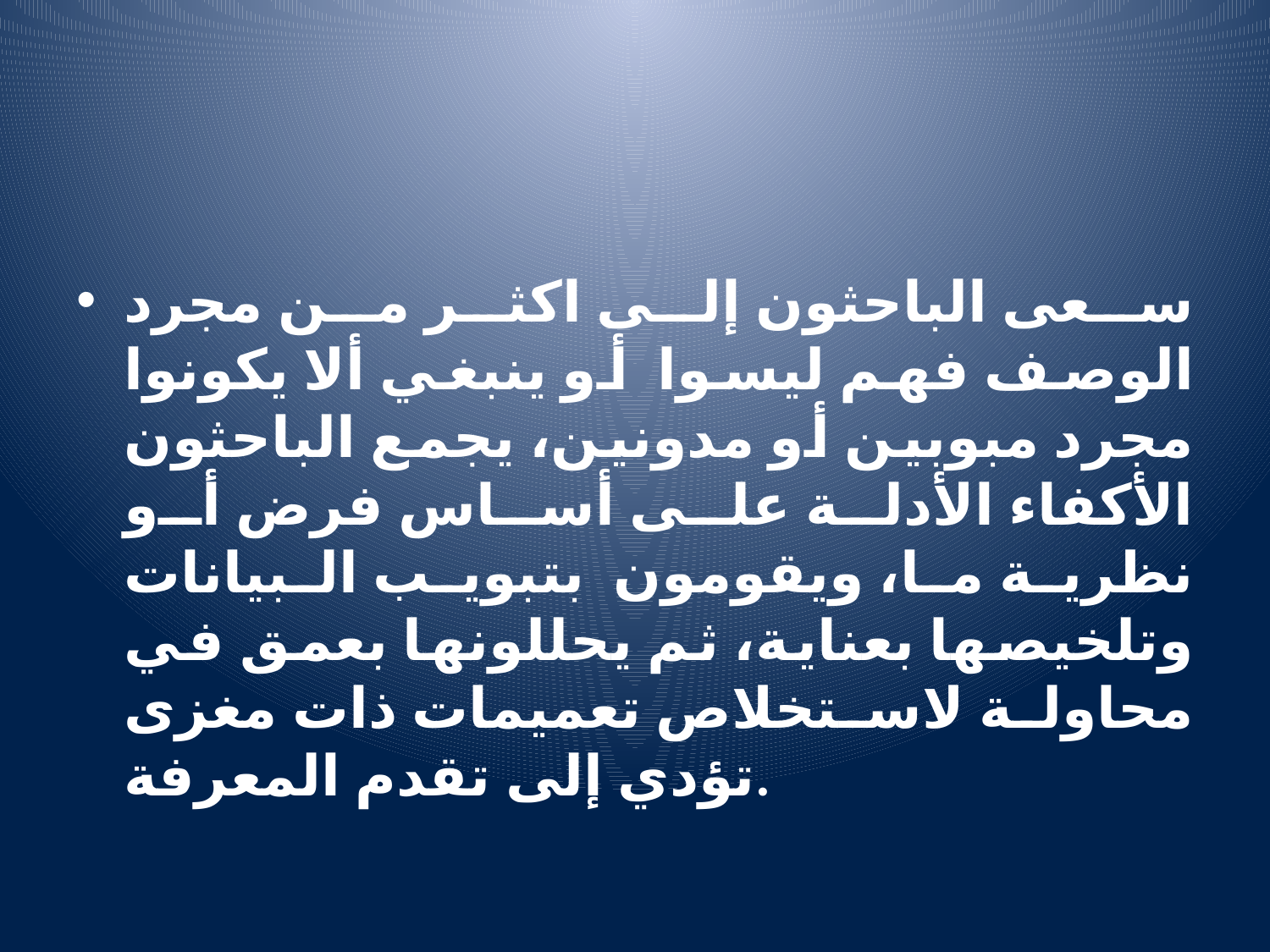

#
سعى الباحثون إلى اكثر من مجرد الوصف فهم ليسوا  أو ينبغي ألا يكونوا مجرد مبوبين أو مدونين، يجمع الباحثون الأكفاء الأدلة على أساس فرض أو نظرية ما، ويقومون  بتبويب البيانات وتلخيصها بعناية، ثم يحللونها بعمق في محاولة لاستخلاص تعميمات ذات مغزى تؤدي إلى تقدم المعرفة.